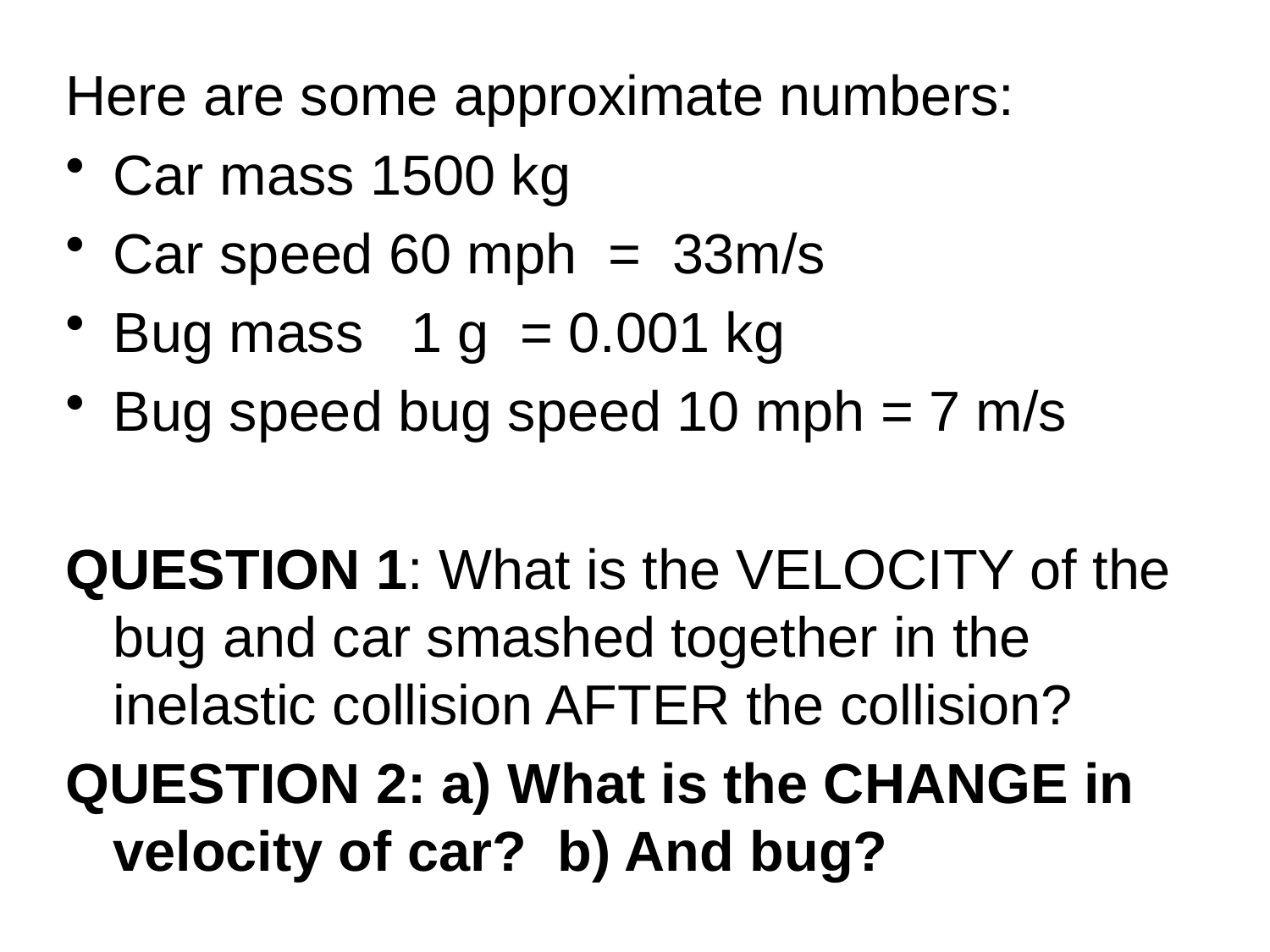

Here are some approximate numbers:
Car mass 1500 kg
Car speed 60 mph  =  33m/s
Bug mass   1 g  = 0.001 kg
Bug speed bug speed 10 mph = 7 m/s

QUESTION 1: What is the VELOCITY of the bug and car smashed together in the inelastic collision AFTER the collision?
QUESTION 2: a) What is the CHANGE in velocity of car?  b) And bug?